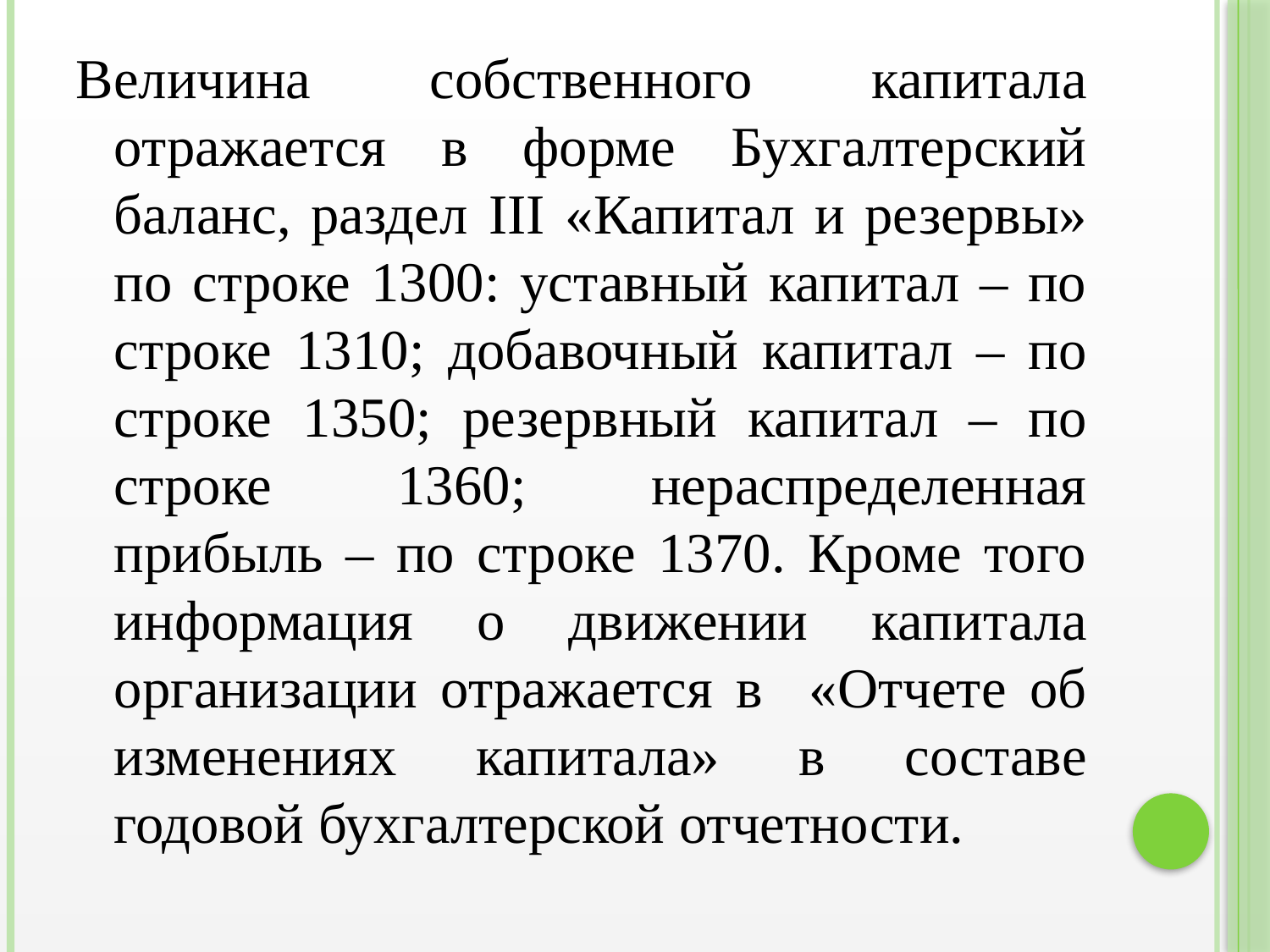

Величина собственного капитала отражается в форме Бухгалтерский баланс, раздел III «Капитал и резервы» по строке 1300: уставный капитал – по строке 1310; добавочный капитал – по строке 1350; резервный капитал – по строке 1360; нераспределенная прибыль – по строке 1370. Кроме того информация о движении капитала организации отражается в  «Отчете об изменениях капитала» в составе годовой бухгалтерской отчетности.